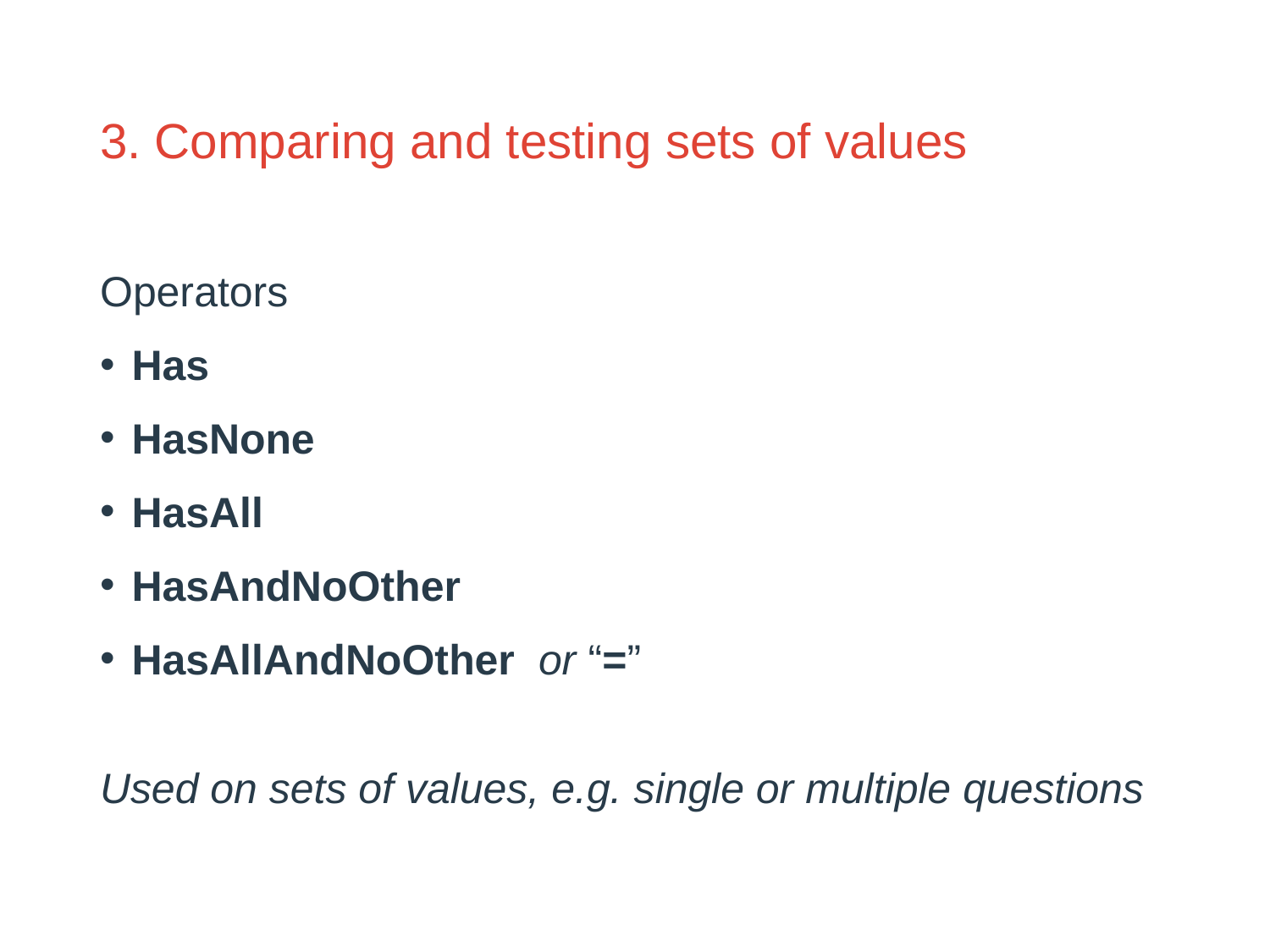

# 3. Comparing and testing sets of values
Operators
Has
HasNone
HasAll
HasAndNoOther
HasAllAndNoOther  or “=”
Used on sets of values, e.g. single or multiple questions